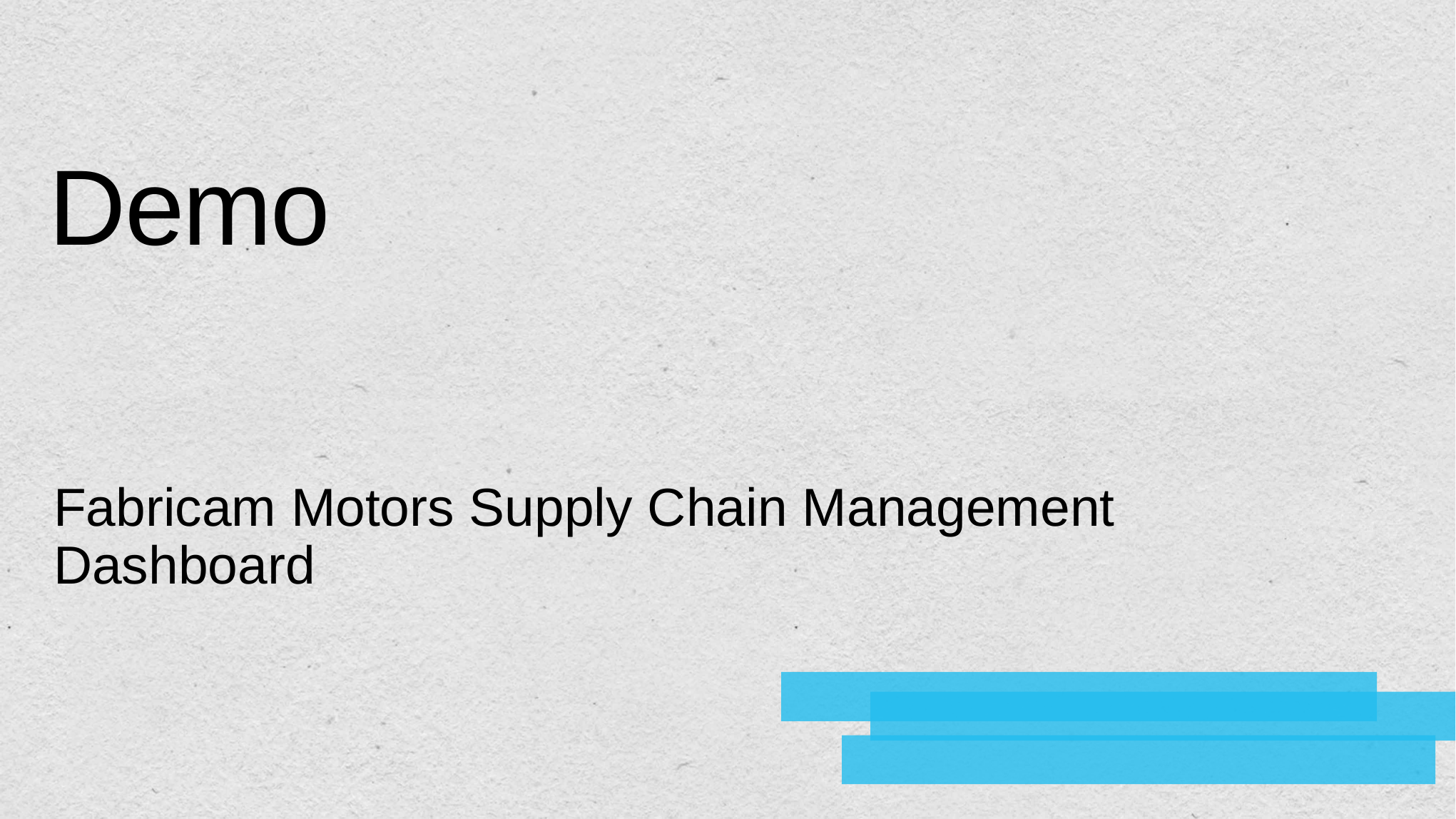

# Demo
Fabricam Motors Supply Chain Management Dashboard